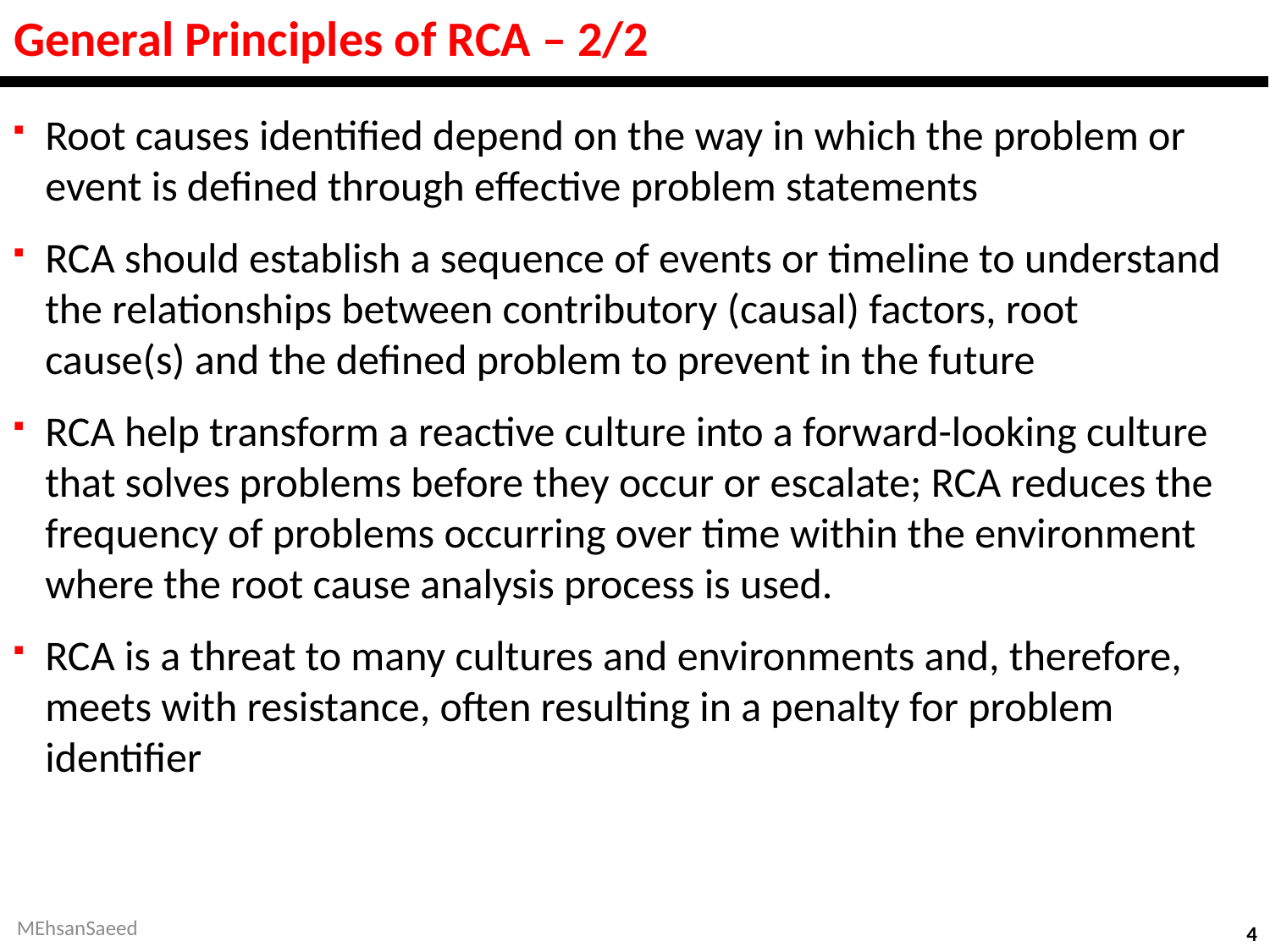

# General Principles of RCA – 2/2
Root causes identified depend on the way in which the problem or event is defined through effective problem statements
RCA should establish a sequence of events or timeline to understand the relationships between contributory (causal) factors, root cause(s) and the defined problem to prevent in the future
RCA help transform a reactive culture into a forward-looking culture that solves problems before they occur or escalate; RCA reduces the frequency of problems occurring over time within the environment where the root cause analysis process is used.
RCA is a threat to many cultures and environments and, therefore, meets with resistance, often resulting in a penalty for problem identifier
MEhsanSaeed
4